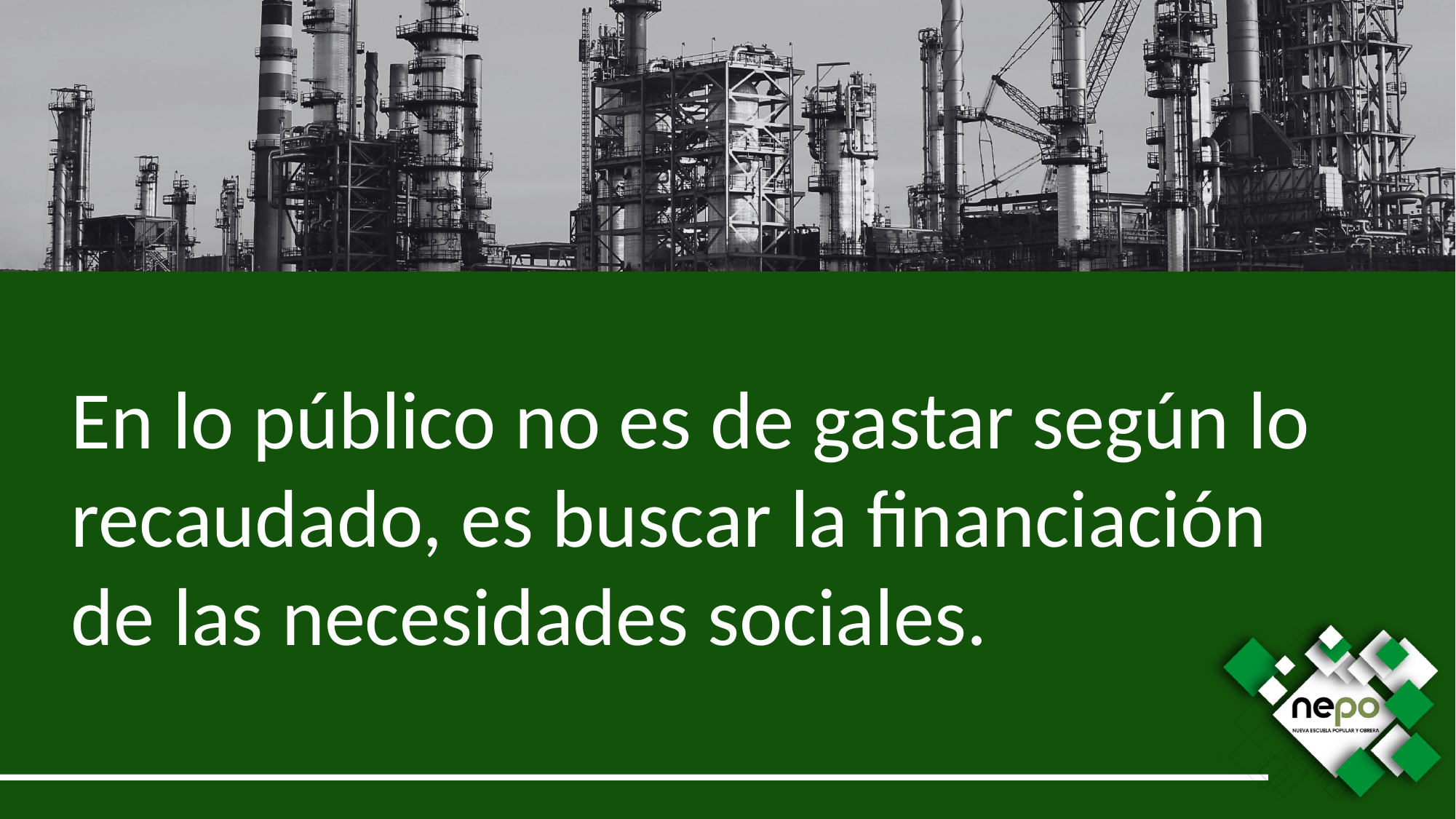

En lo público no es de gastar según lo recaudado, es buscar la financiación de las necesidades sociales.